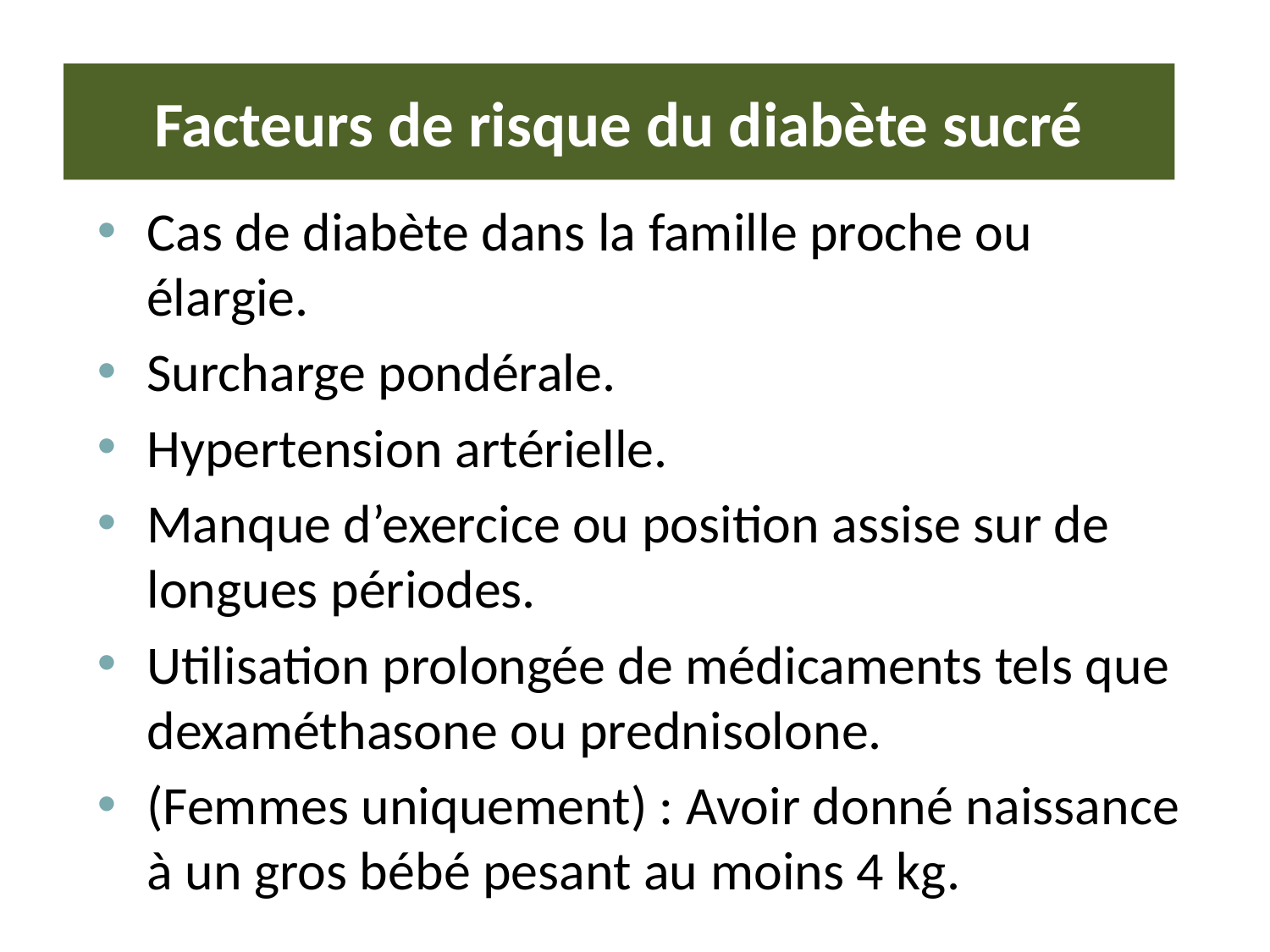

# Facteurs de risque du diabète sucré
Cas de diabète dans la famille proche ou élargie.
Surcharge pondérale.
Hypertension artérielle.
Manque d’exercice ou position assise sur de longues périodes.
Utilisation prolongée de médicaments tels que dexaméthasone ou prednisolone.
(Femmes uniquement) : Avoir donné naissance à un gros bébé pesant au moins 4 kg.